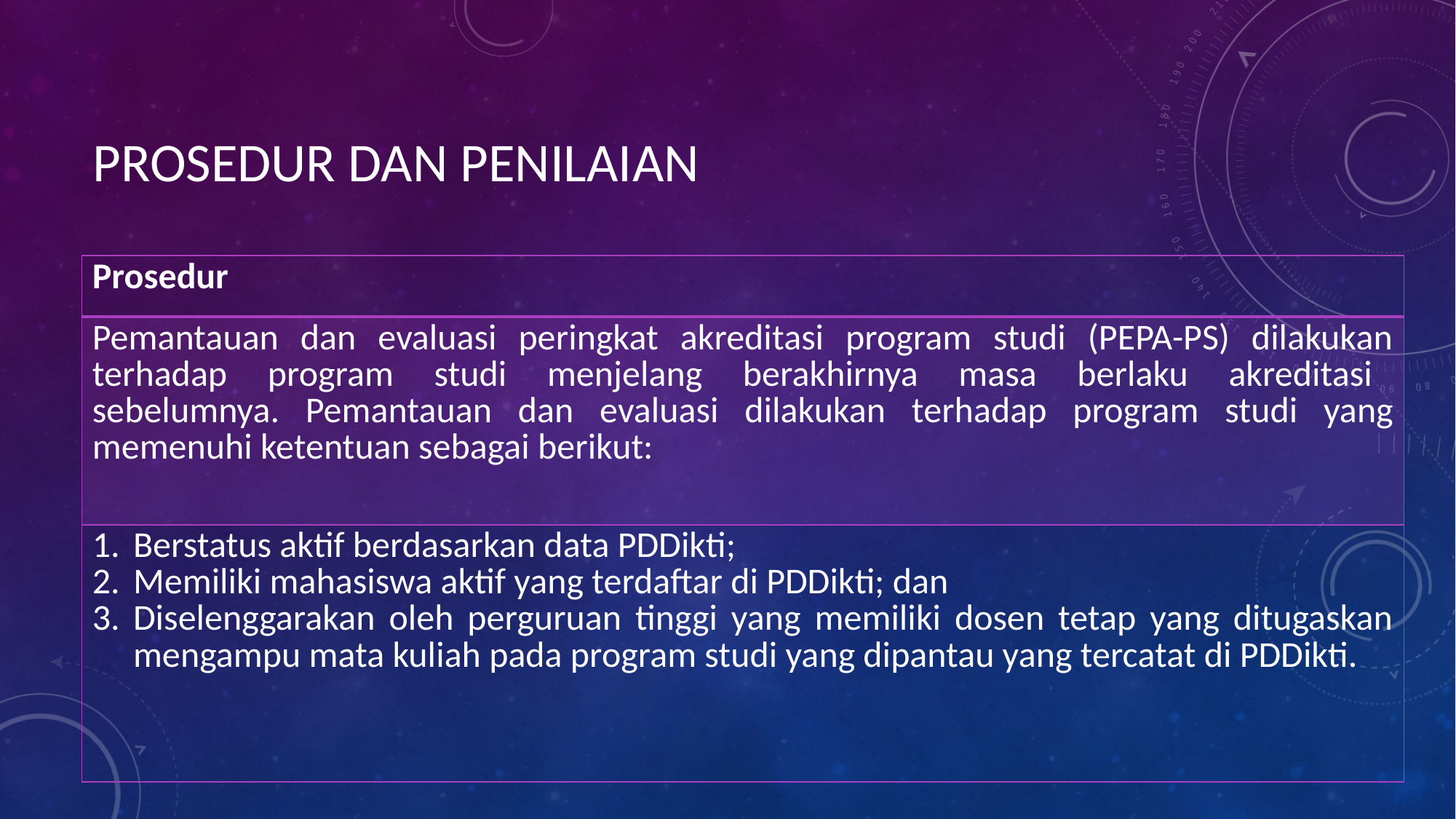

# Prosedur dan Penilaian
| Prosedur |
| --- |
| Pemantauan dan evaluasi peringkat akreditasi program studi (PEPA-PS) dilakukan terhadap program studi menjelang berakhirnya masa berlaku akreditasi sebelumnya. Pemantauan dan evaluasi dilakukan terhadap program studi yang memenuhi ketentuan sebagai berikut: |
| Berstatus aktif berdasarkan data PDDikti; Memiliki mahasiswa aktif yang terdaftar di PDDikti; dan Diselenggarakan oleh perguruan tinggi yang memiliki dosen tetap yang ditugaskan mengampu mata kuliah pada program studi yang dipantau yang tercatat di PDDikti. |